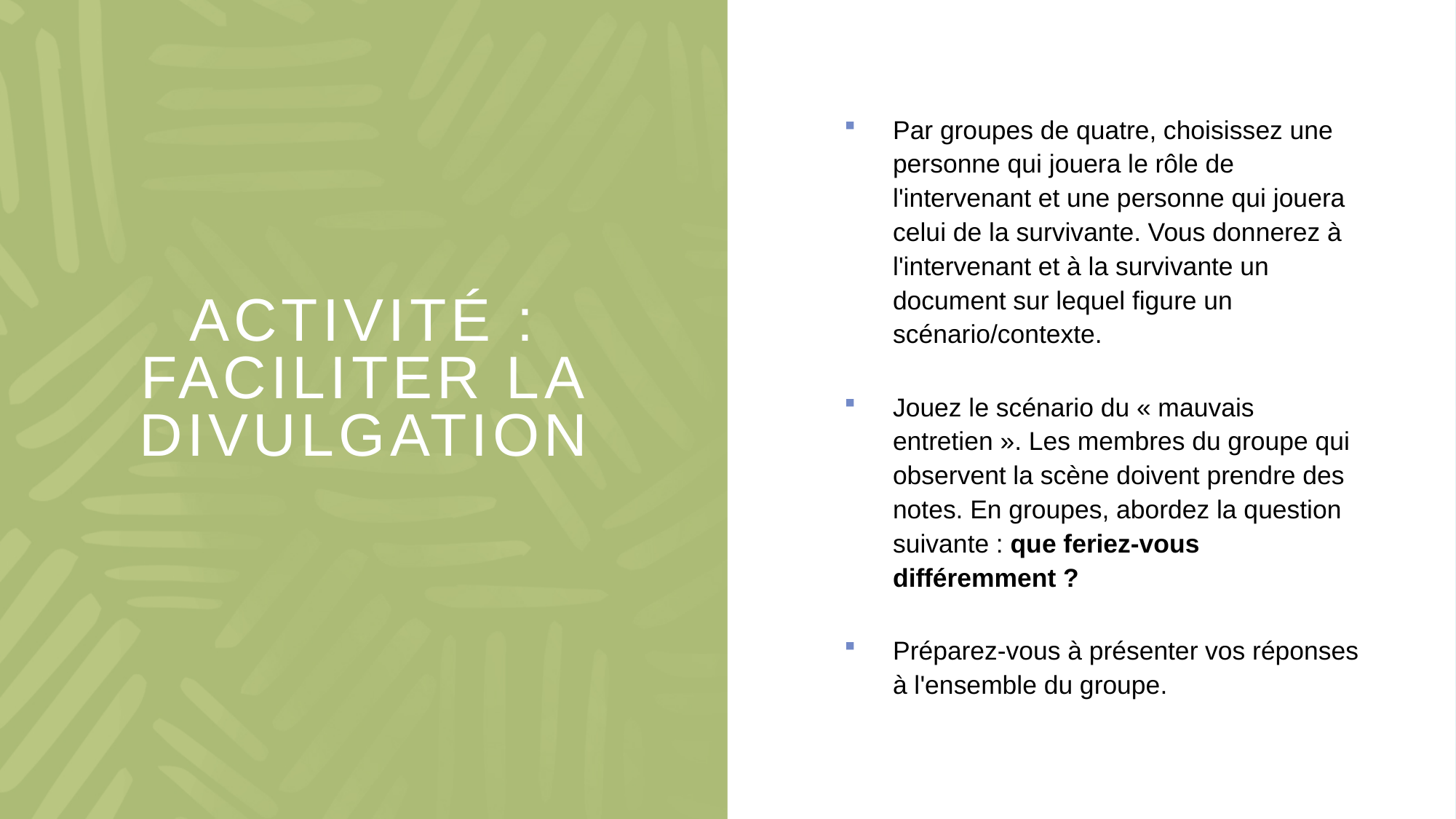

Par groupes de quatre, choisissez une personne qui jouera le rôle de l'intervenant et une personne qui jouera celui de la survivante. Vous donnerez à l'intervenant et à la survivante un document sur lequel figure un scénario/contexte.
Jouez le scénario du « mauvais entretien ». Les membres du groupe qui observent la scène doivent prendre des notes. En groupes, abordez la question suivante : que feriez-vous différemment ?
Préparez-vous à présenter vos réponses à l'ensemble du groupe.
# Activité : FACILITER LA DIVULGATION